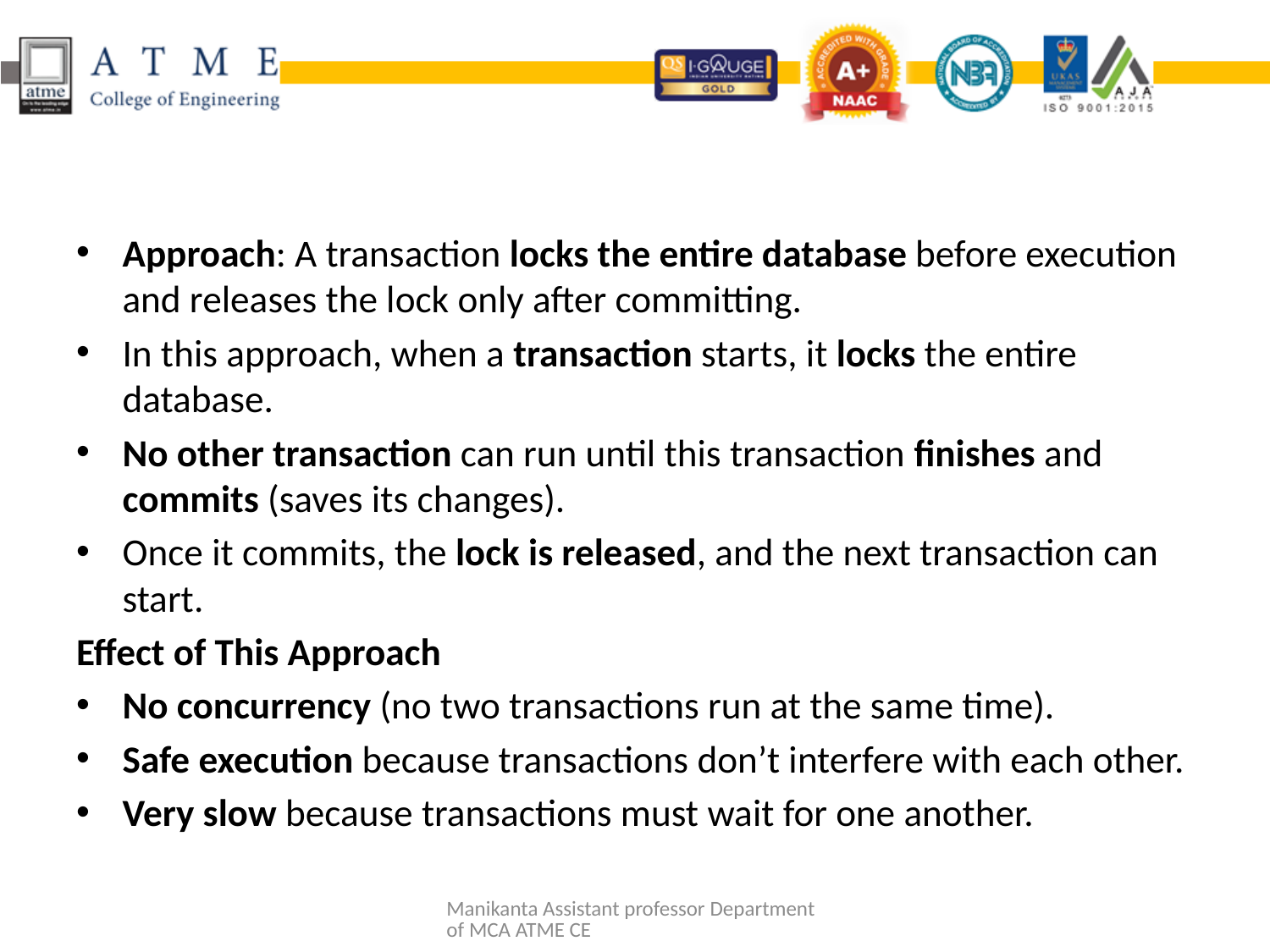

#
Approach: A transaction locks the entire database before execution and releases the lock only after committing.
In this approach, when a transaction starts, it locks the entire database.
No other transaction can run until this transaction finishes and commits (saves its changes).
Once it commits, the lock is released, and the next transaction can start.
Effect of This Approach
No concurrency (no two transactions run at the same time).
Safe execution because transactions don’t interfere with each other.
Very slow because transactions must wait for one another.

Manikanta Assistant professor Department of MCA ATME CE